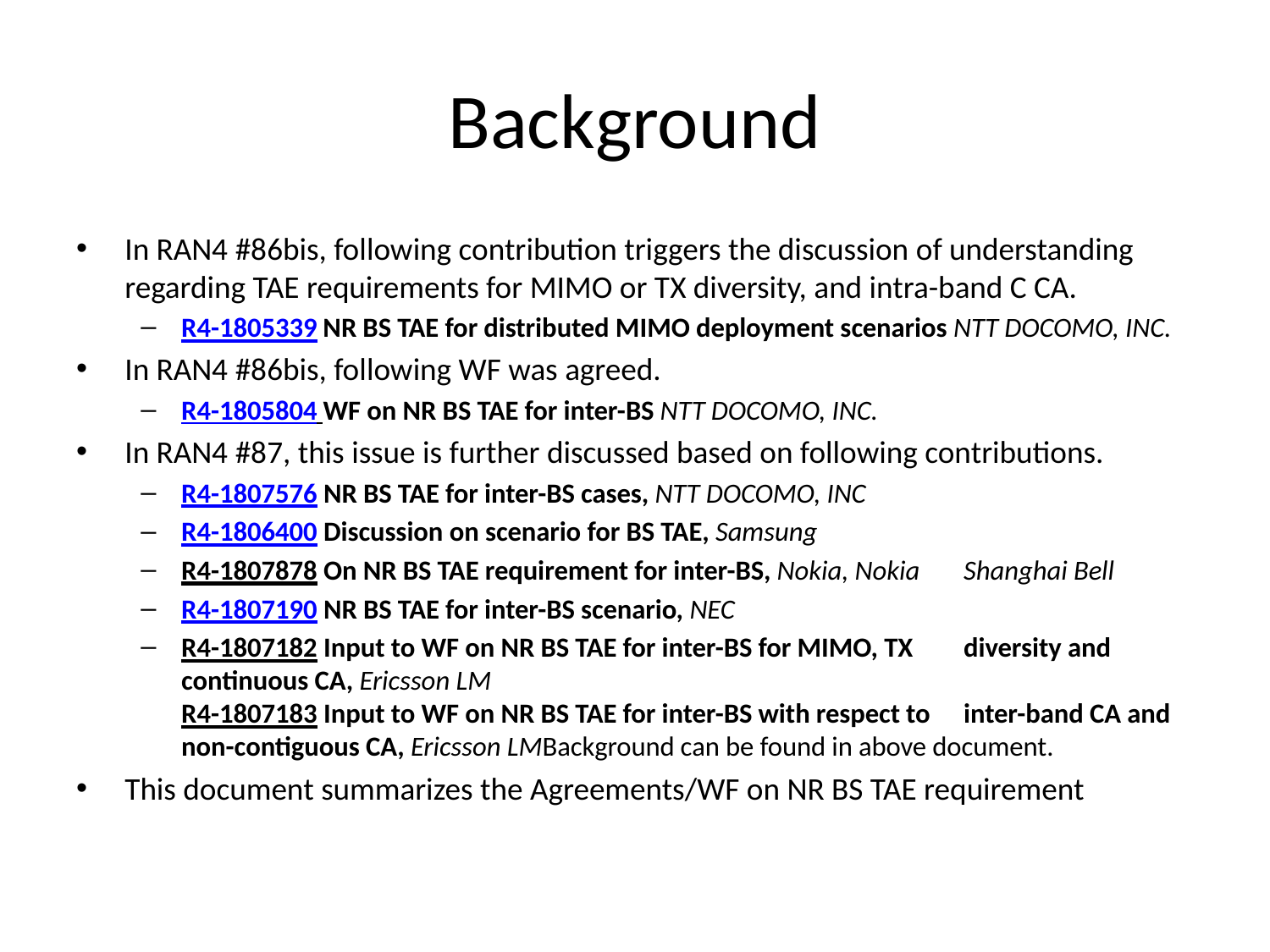

# Background
In RAN4 #86bis, following contribution triggers the discussion of understanding regarding TAE requirements for MIMO or TX diversity, and intra-band C CA.
R4-1805339 NR BS TAE for distributed MIMO deployment scenarios NTT DOCOMO, INC.
In RAN4 #86bis, following WF was agreed.
R4-1805804 WF on NR BS TAE for inter-BS NTT DOCOMO, INC.
In RAN4 #87, this issue is further discussed based on following contributions.
R4-1807576	NR BS TAE for inter-BS cases, NTT DOCOMO, INC
R4-1806400	Discussion on scenario for BS TAE, Samsung
R4-1807878	On NR BS TAE requirement for inter-BS, Nokia, Nokia 			Shanghai Bell
R4-1807190	NR BS TAE for inter-BS scenario, NEC
R4-1807182	Input to WF on NR BS TAE for inter-BS for MIMO, TX 			diversity and continuous CA, Ericsson LM
R4-1807183	Input to WF on NR BS TAE for inter-BS with respect to 			inter-band CA and non-contiguous CA, Ericsson LMBackground can be found in above document.
This document summarizes the Agreements/WF on NR BS TAE requirement